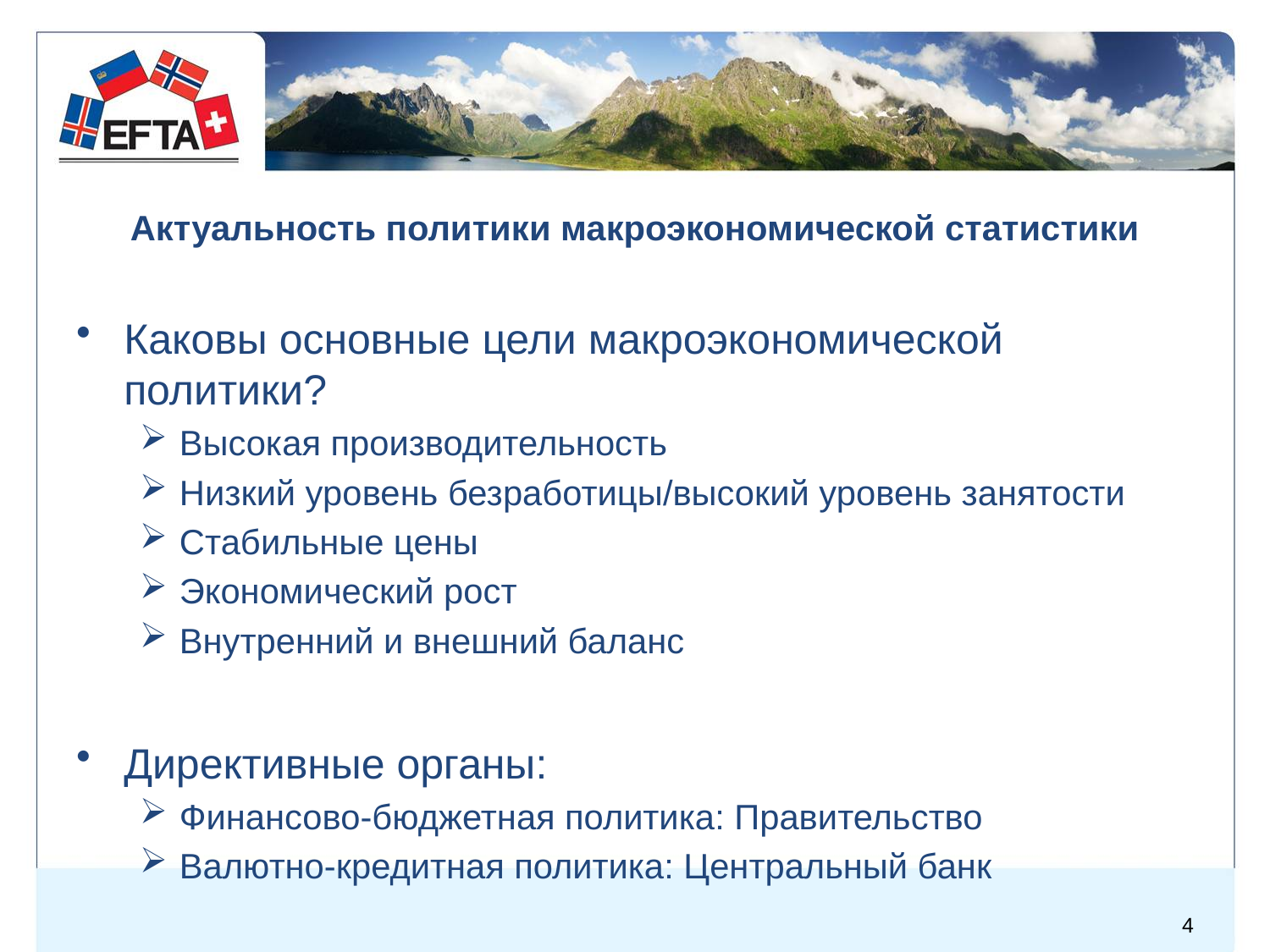

# Актуальность политики макроэкономической статистики
Каковы основные цели макроэкономической политики?
Высокая производительность
Низкий уровень безработицы/высокий уровень занятости
Стабильные цены
Экономический рост
Внутренний и внешний баланс

Директивные органы:
Финансово-бюджетная политика: Правительство
Валютно-кредитная политика: Центральный банк
4